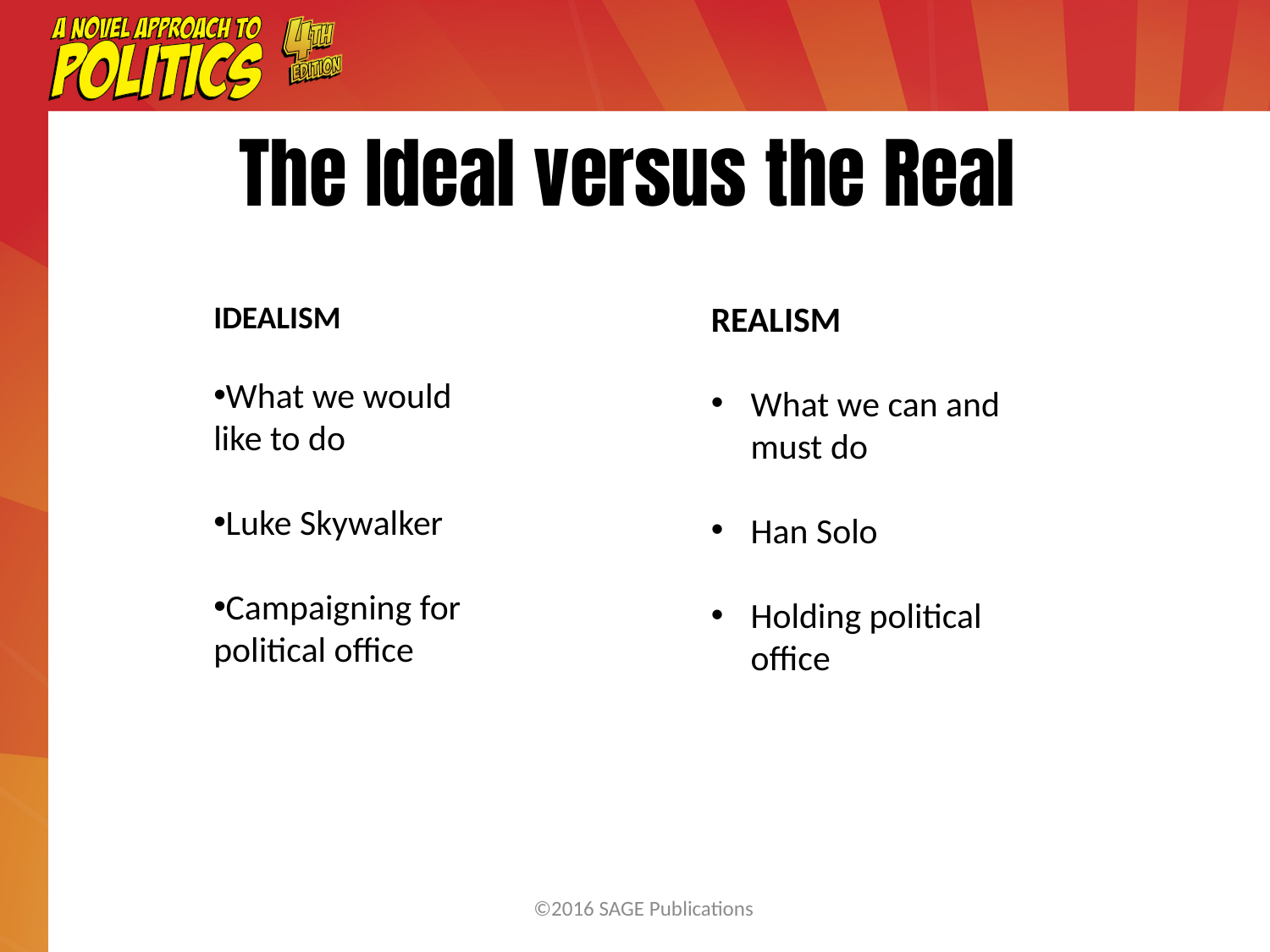

The Ideal versus the Real
REALISM

What we can and must do

Han Solo

Holding political office
IDEALISM

What we would like to do

Luke Skywalker

Campaigning for political office